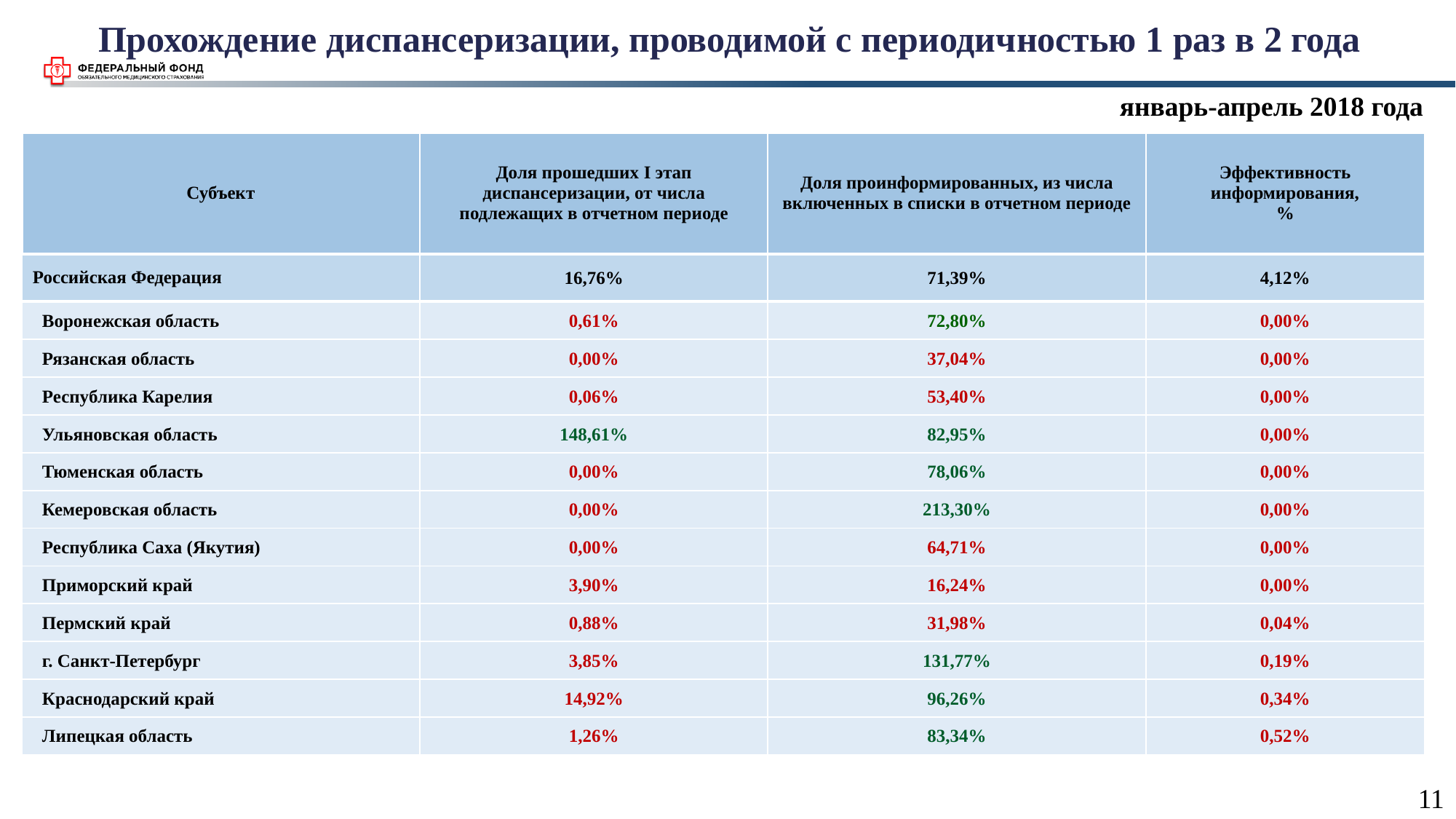

Прохождение диспансеризации, проводимой с периодичностью 1 раз в 2 года
январь-апрель 2018 года
| Субъект | Доля прошедших I этап диспансеризации, от числа подлежащих в отчетном периоде | Доля проинформированных, из числа включенных в списки в отчетном периоде | Эффективность информирования, % |
| --- | --- | --- | --- |
| Российская Федерация | 16,76% | 71,39% | 4,12% |
| Воронежская область | 0,61% | 72,80% | 0,00% |
| Рязанская область | 0,00% | 37,04% | 0,00% |
| Республика Карелия | 0,06% | 53,40% | 0,00% |
| Ульяновская область | 148,61% | 82,95% | 0,00% |
| Тюменская область | 0,00% | 78,06% | 0,00% |
| Кемеровская область | 0,00% | 213,30% | 0,00% |
| Республика Саха (Якутия) | 0,00% | 64,71% | 0,00% |
| Приморский край | 3,90% | 16,24% | 0,00% |
| Пермский край | 0,88% | 31,98% | 0,04% |
| г. Санкт-Петербург | 3,85% | 131,77% | 0,19% |
| Краснодарский край | 14,92% | 96,26% | 0,34% |
| Липецкая область | 1,26% | 83,34% | 0,52% |
11